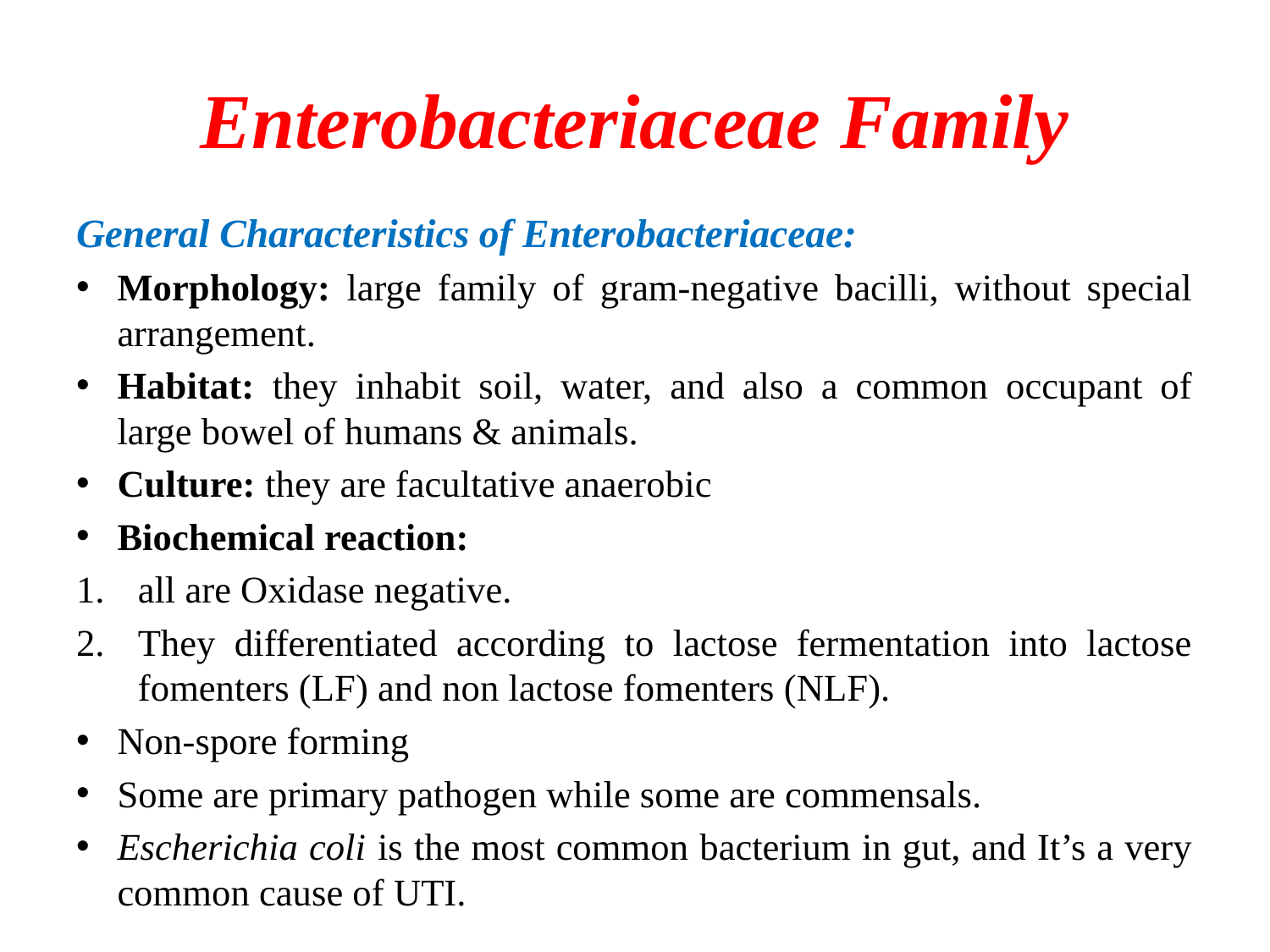

# Enterobacteriaceae Family
General Characteristics of Enterobacteriaceae:
Morphology: large family of gram-negative bacilli, without special arrangement.
Habitat: they inhabit soil, water, and also a common occupant of large bowel of humans & animals.
Culture: they are facultative anaerobic
Biochemical reaction:
all are Oxidase negative.
They differentiated according to lactose fermentation into lactose fomenters (LF) and non lactose fomenters (NLF).
Non-spore forming
Some are primary pathogen while some are commensals.
Escherichia coli is the most common bacterium in gut, and It’s a very common cause of UTI.